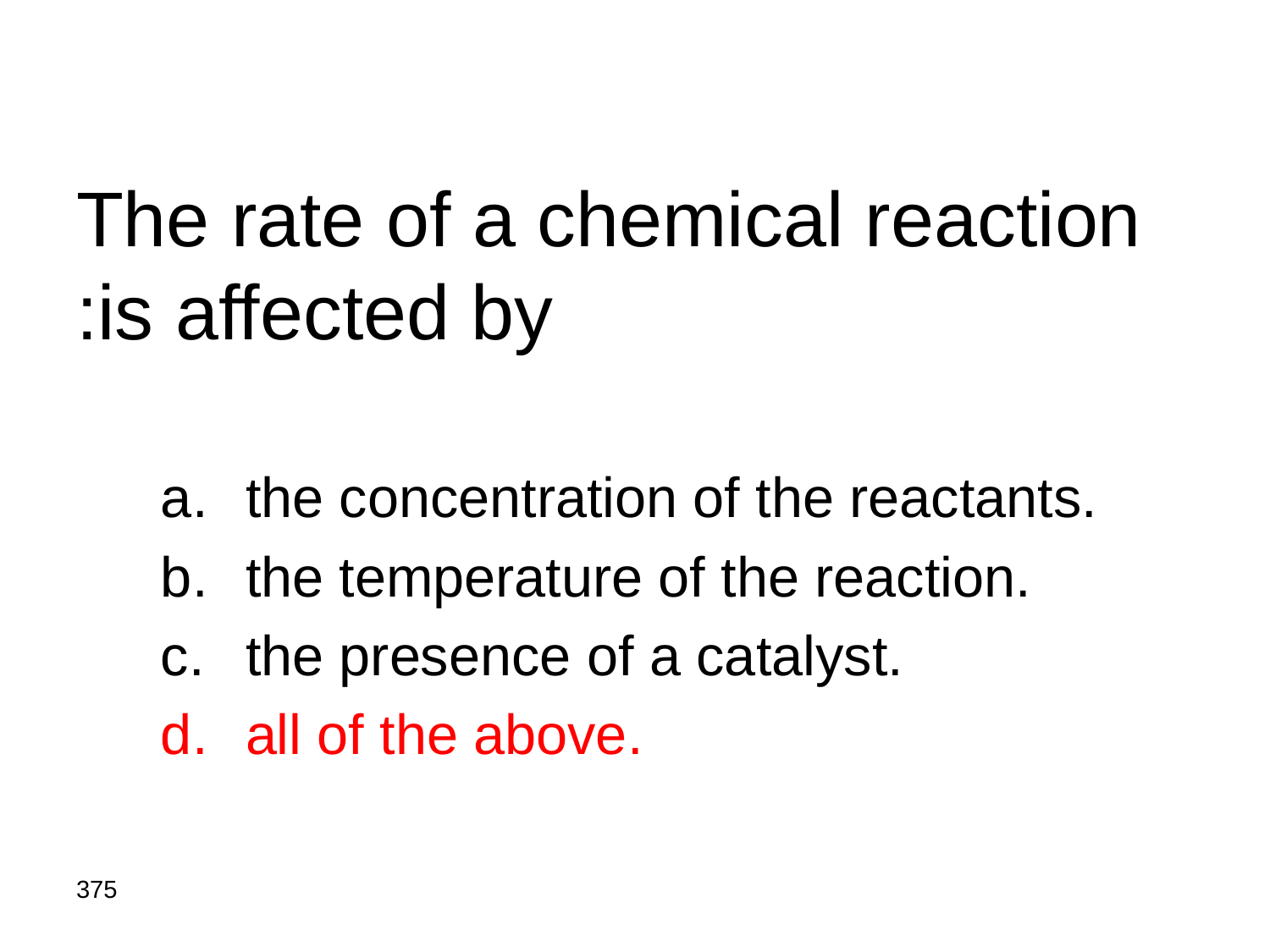

# The rate of a chemical reaction is affected by:
the concentration of the reactants.
the temperature of the reaction.
the presence of a catalyst.
all of the above.
375